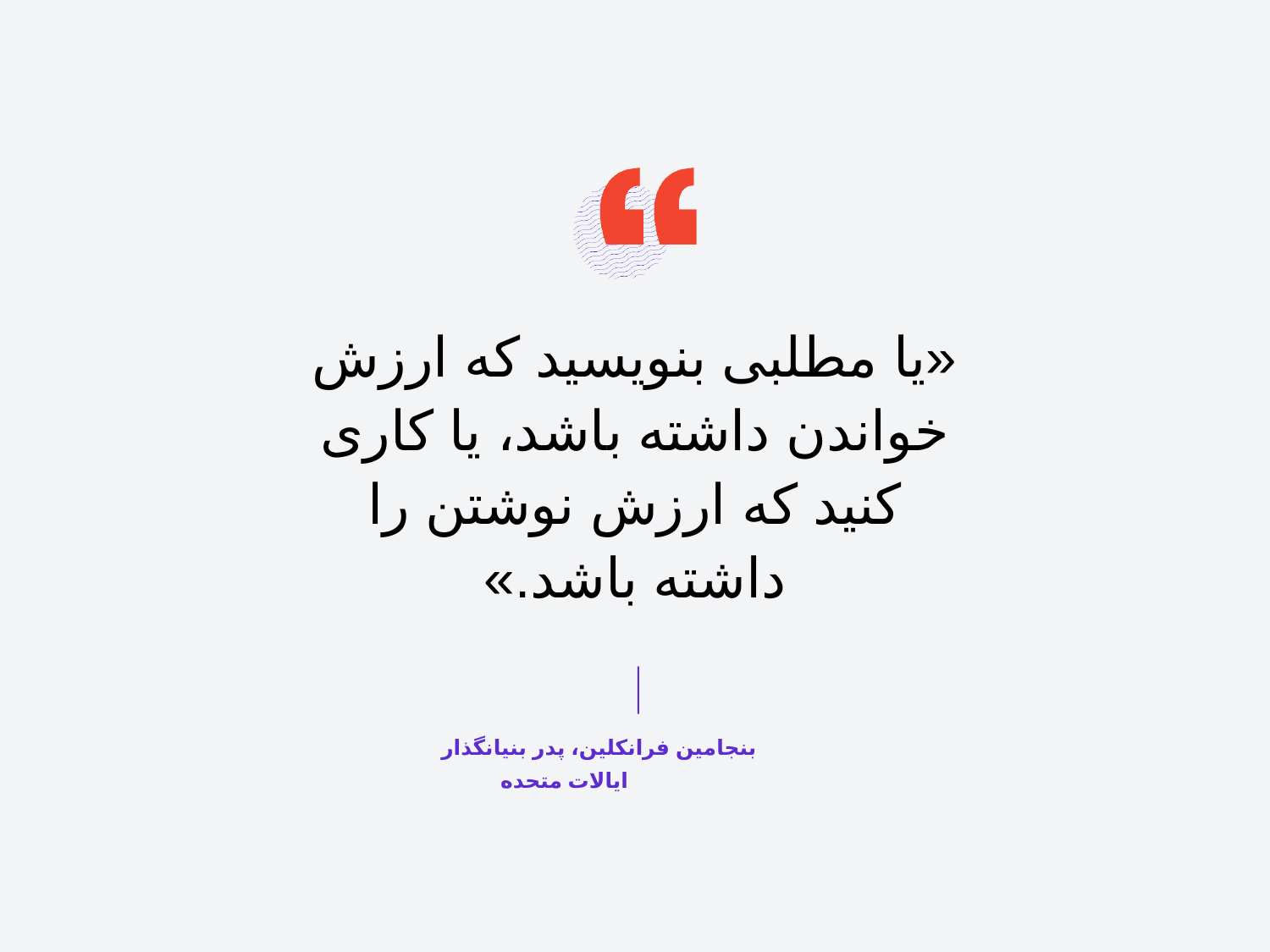

# «یا مطلبی بنویسید که ارزش خواندن داشته باشد، یا کاری کنید که ارزش نوشتن را داشته باشد.»

بنجامین فرانکلین، پدر بنیانگذار ایالات متحده